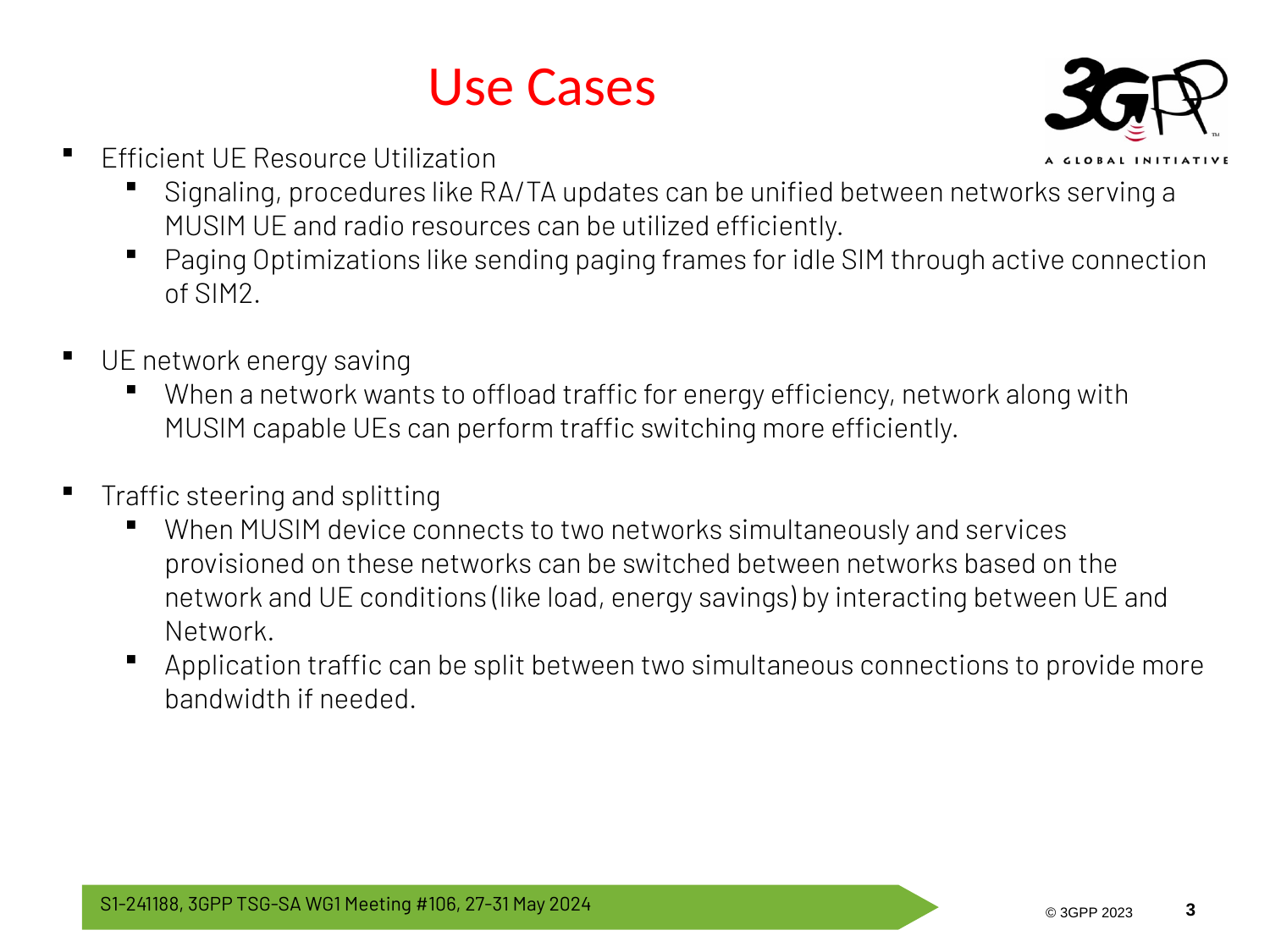

# Use Cases
Efficient UE Resource Utilization
Signaling, procedures like RA/TA updates can be unified between networks serving a MUSIM UE and radio resources can be utilized efficiently.
Paging Optimizations like sending paging frames for idle SIM through active connection of SIM2.

UE network energy saving
When a network wants to offload traffic for energy efficiency, network along with MUSIM capable UEs can perform traffic switching more efficiently.

Traffic steering and splitting
When MUSIM device connects to two networks simultaneously and services provisioned on these networks can be switched between networks based on the network and UE conditions (like load, energy savings) by interacting between UE and Network.
Application traffic can be split between two simultaneous connections to provide more bandwidth if needed.

S1-241188, 3GPP TSG-SA WG1 Meeting #106, 27-31 May 2024